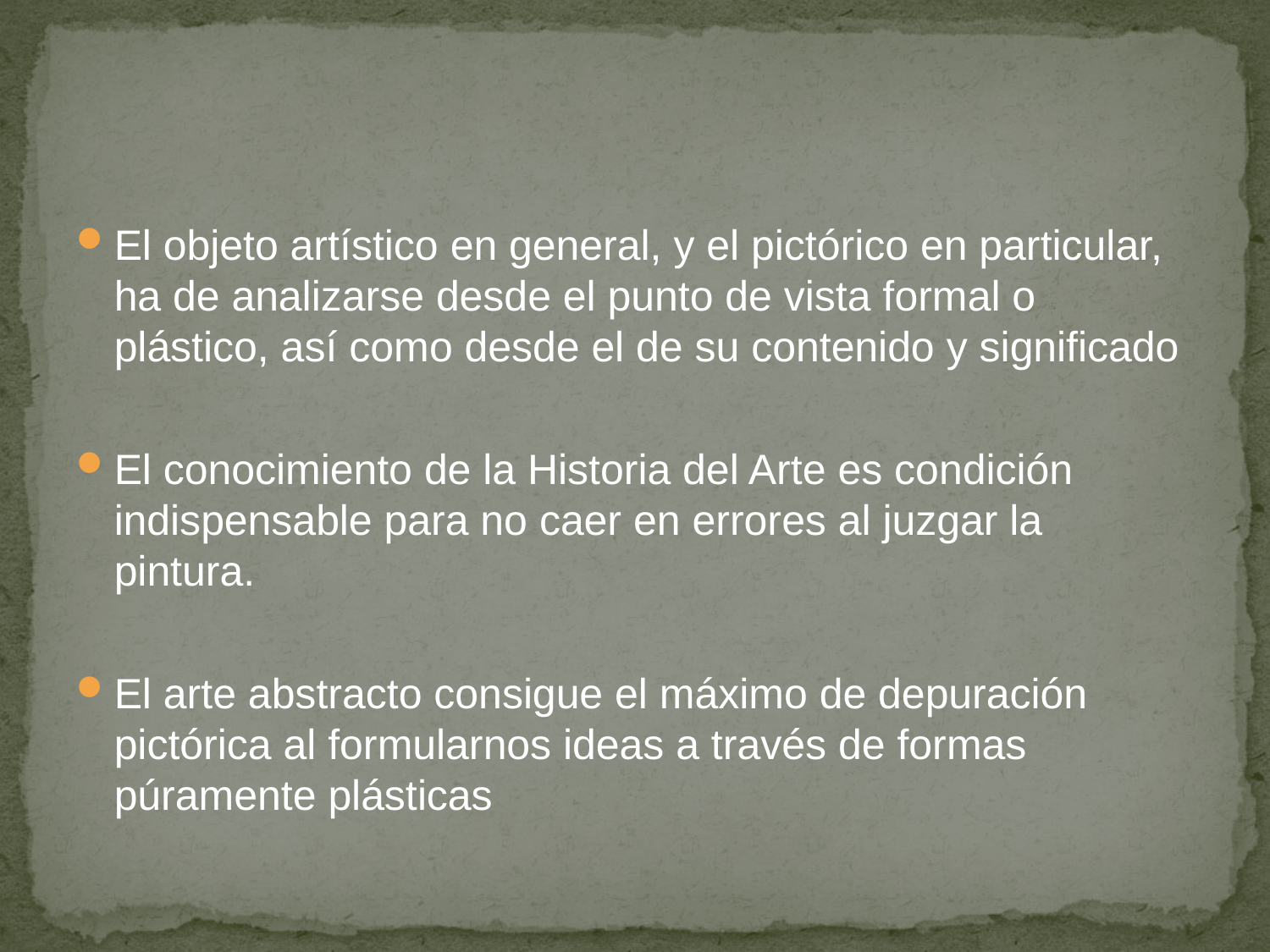

#
El objeto artístico en general, y el pictórico en particular, ha de analizarse desde el punto de vista formal o plástico, así como desde el de su contenido y significado

El conocimiento de la Historia del Arte es condición indispensable para no caer en errores al juzgar la pintura.

El arte abstracto consigue el máximo de depuración pictórica al formularnos ideas a través de formas púramente plásticas